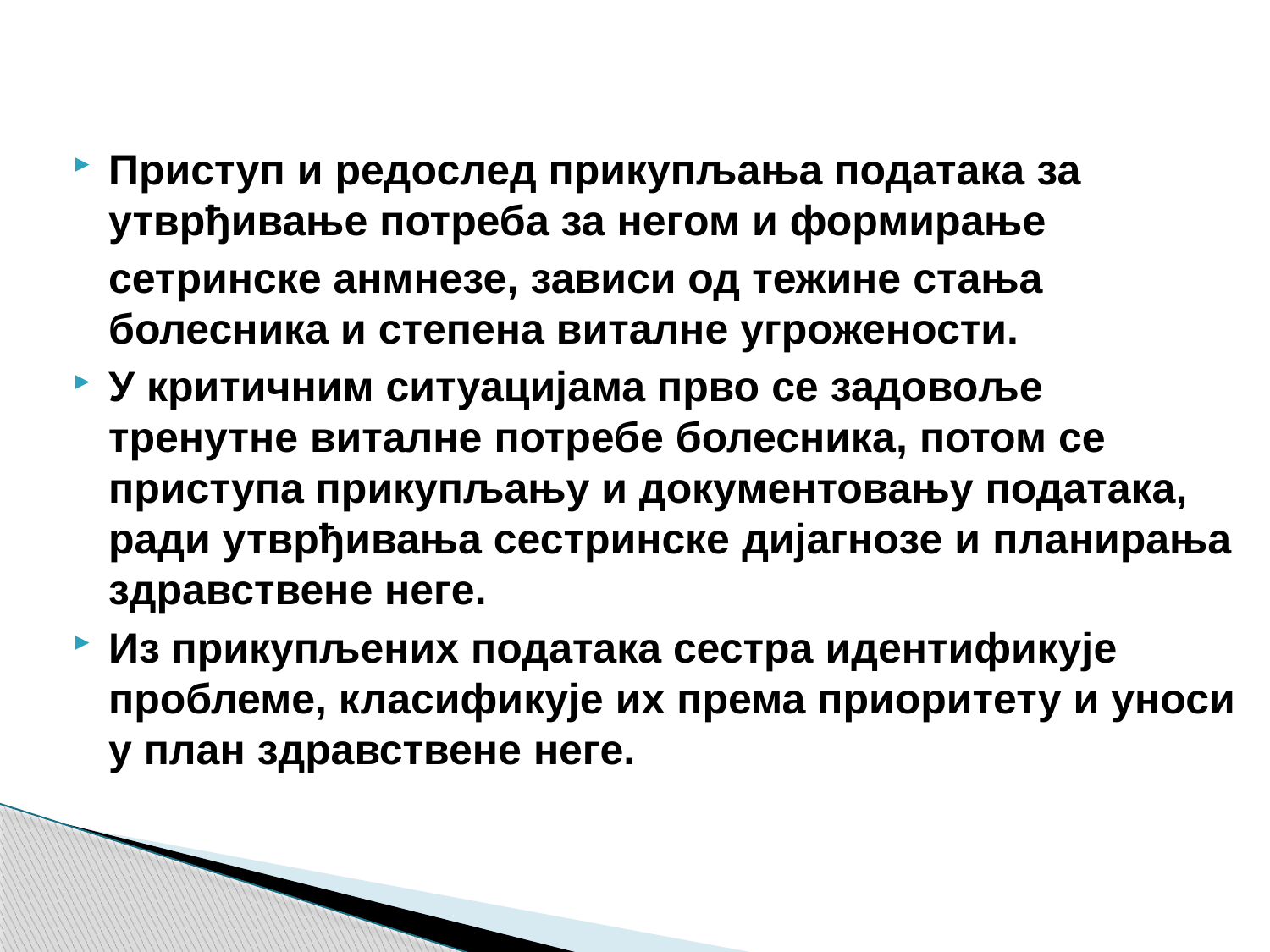

Приступ и редослед прикупљања података за утврђивање потреба за негом и формирање
   сетринске анмнезе, зависи од тежине стања болесника и степена виталне угрожености.
У критичним ситуацијама прво се задовоље тренутне виталне потребе болесника, потом се приступа прикупљању и документовању података, ради утврђивања сестринске дијагнозе и планирања здравствене неге.
Из прикупљених података сестра идентификује проблеме, класификује их према приоритету и уноси у план здравствене неге.